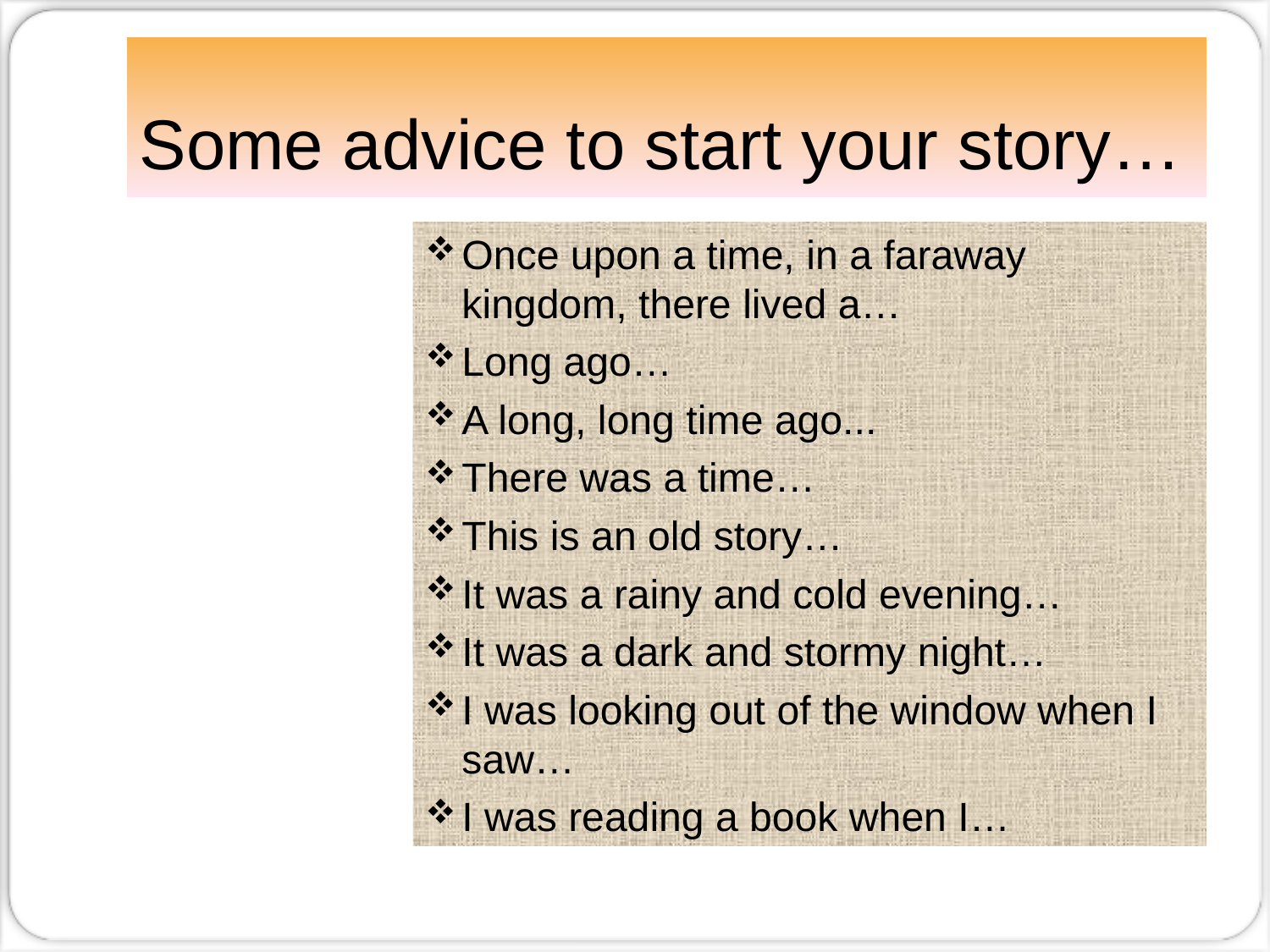

# Some advice to start your story…

Once upon a time, in a faraway kingdom, there lived a…
Long ago…
A long, long time ago...
There was a time…
This is an old story…
It was a rainy and cold evening…
It was a dark and stormy night…
I was looking out of the window when I saw…
I was reading a book when I…